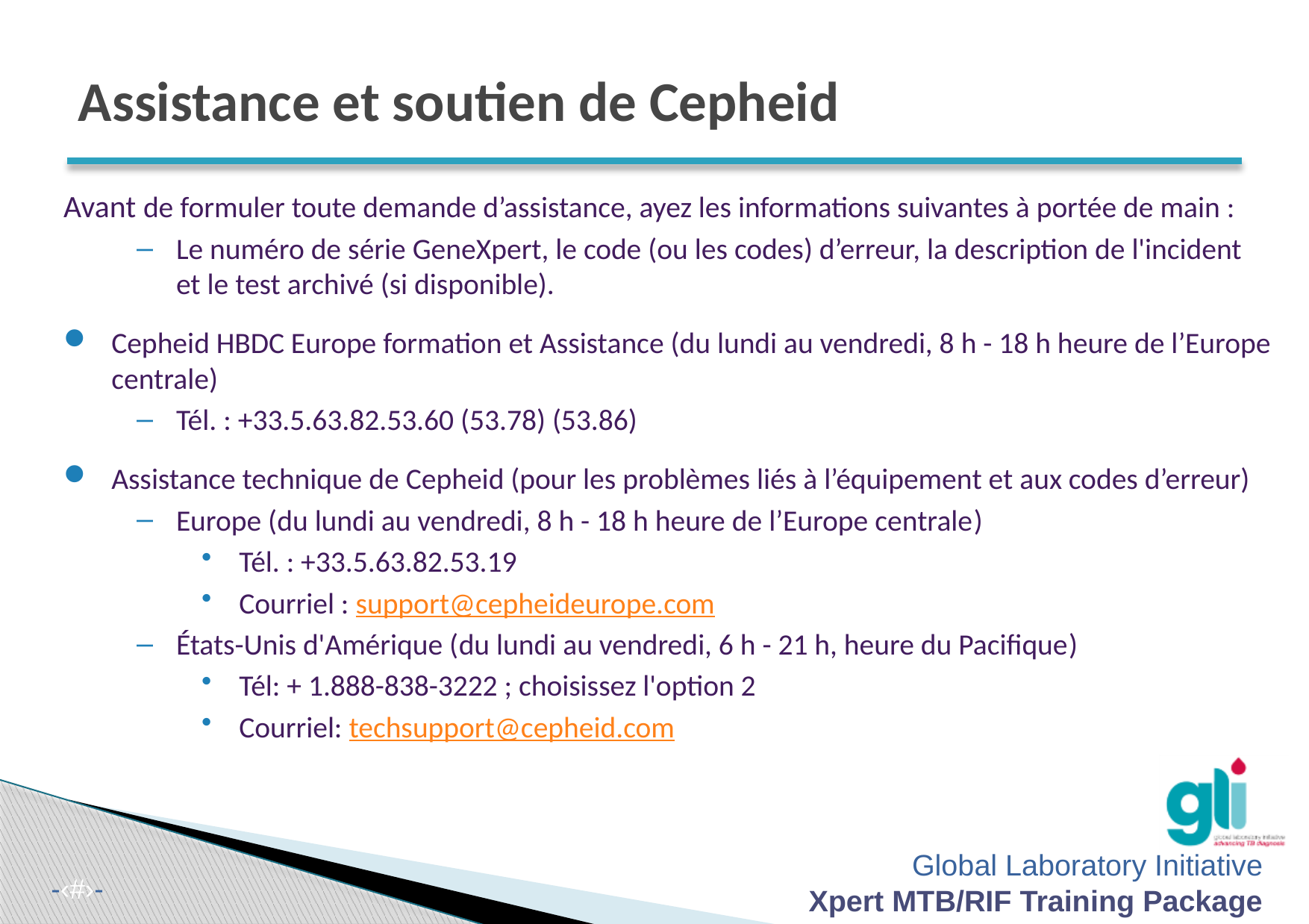

# Assistance et soutien de Cepheid
Avant de formuler toute demande d’assistance, ayez les informations suivantes à portée de main :
Le numéro de série GeneXpert, le code (ou les codes) d’erreur, la description de l'incident et le test archivé (si disponible).
Cepheid HBDC Europe formation et Assistance (du lundi au vendredi, 8 h - 18 h heure de l’Europe centrale)
Tél. : +33.5.63.82.53.60 (53.78) (53.86)
Assistance technique de Cepheid (pour les problèmes liés à l’équipement et aux codes d’erreur)
Europe (du lundi au vendredi, 8 h - 18 h heure de l’Europe centrale)
Tél. : +33.5.63.82.53.19
Courriel : support@cepheideurope.com
États-Unis d'Amérique (du lundi au vendredi, 6 h - 21 h, heure du Pacifique)
Tél: + 1.888-838-3222 ; choisissez l'option 2
Courriel: techsupport@cepheid.com